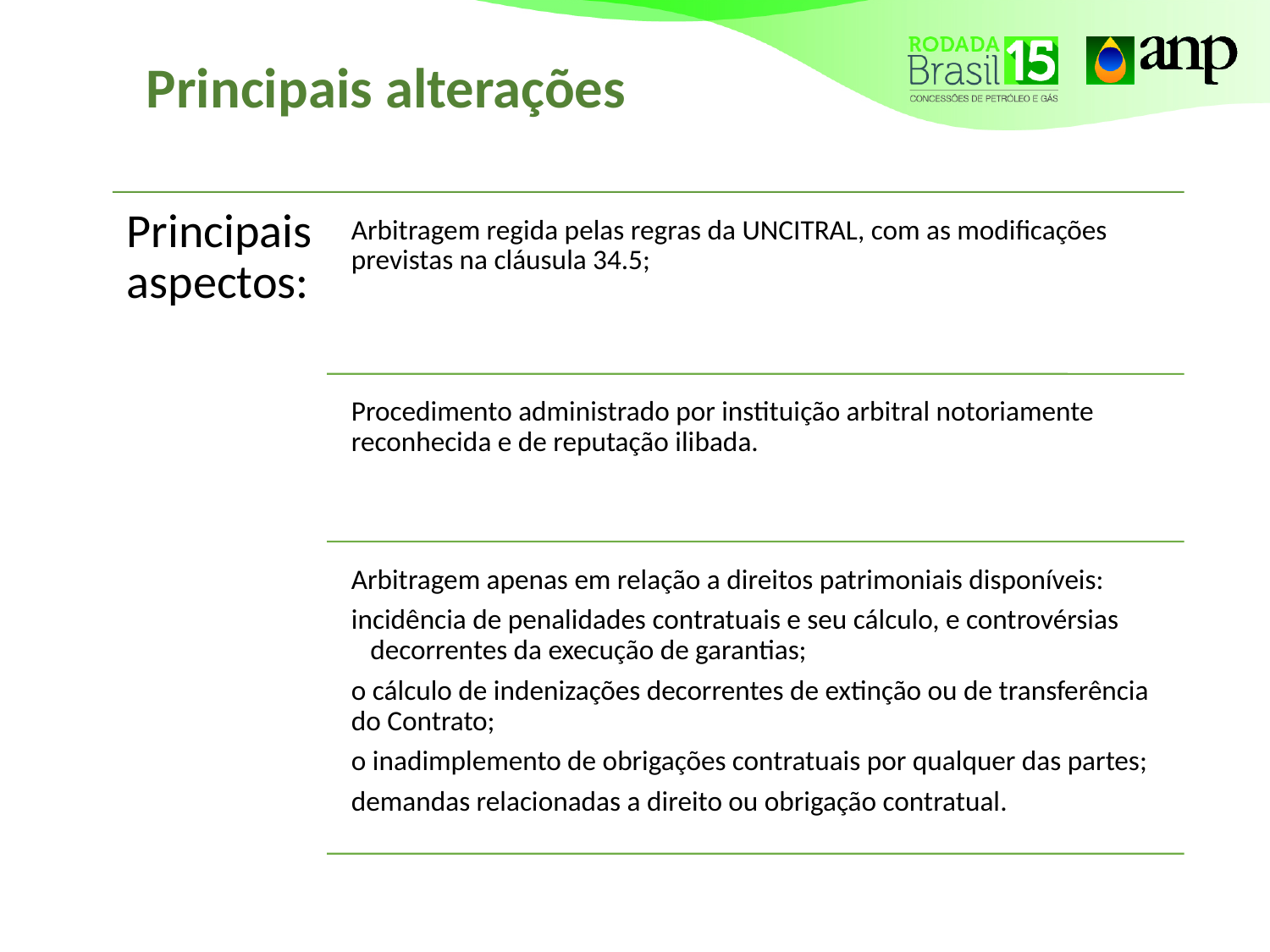

# Principais alterações
Principais aspectos:
Arbitragem regida pelas regras da UNCITRAL, com as modificações previstas na cláusula 34.5;
Procedimento administrado por instituição arbitral notoriamente reconhecida e de reputação ilibada.
Arbitragem apenas em relação a direitos patrimoniais disponíveis:
incidência de penalidades contratuais e seu cálculo, e controvérsias            decorrentes da execução de garantias;
o cálculo de indenizações decorrentes de extinção ou de transferência do Contrato;
o inadimplemento de obrigações contratuais por qualquer das partes;
demandas relacionadas a direito ou obrigação contratual.